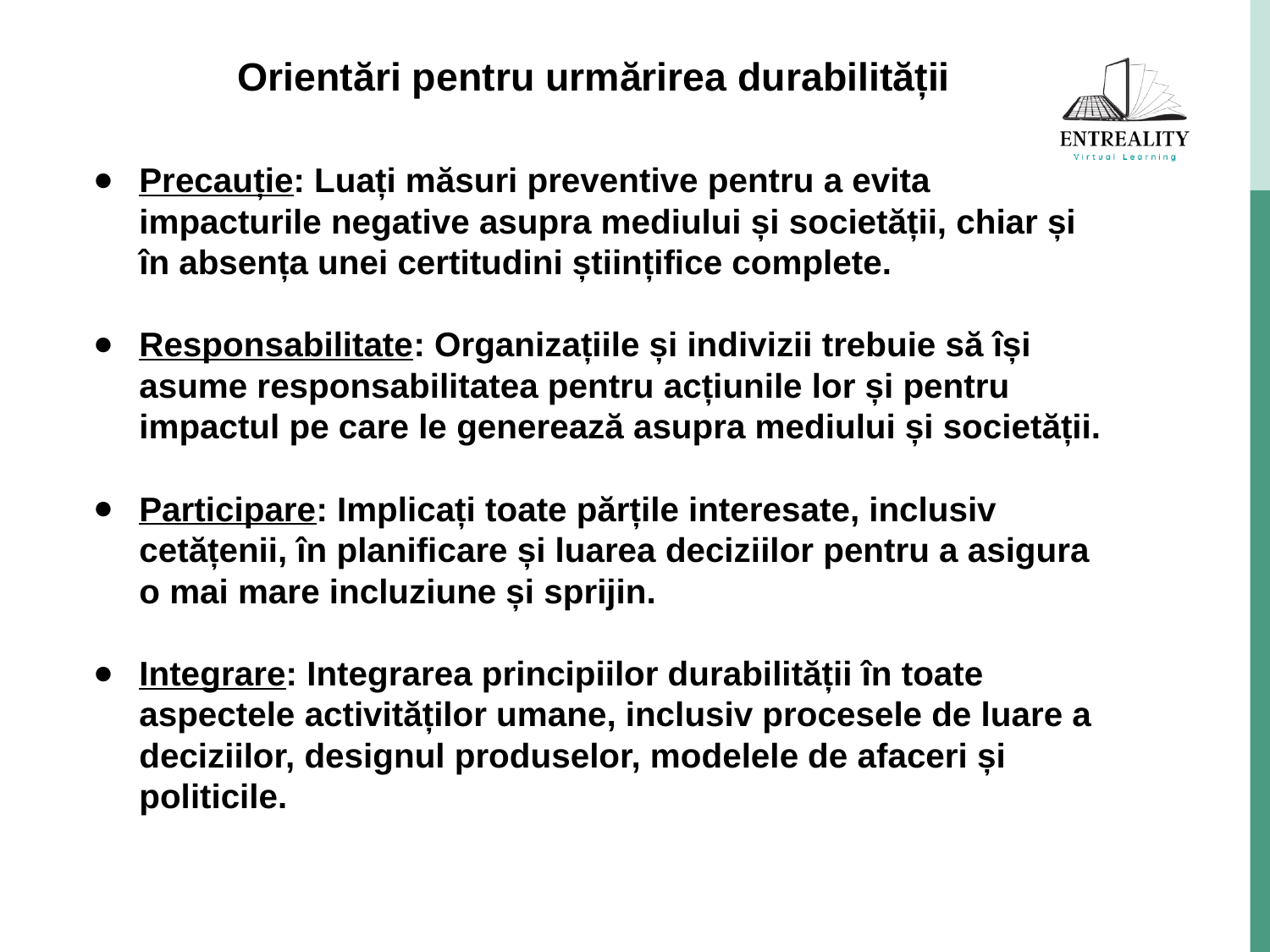

Orientări pentru urmărirea durabilității

Precauție: Luați măsuri preventive pentru a evita impacturile negative asupra mediului și societății, chiar și în absența unei certitudini științifice complete.
Responsabilitate: Organizațiile și indivizii trebuie să își asume responsabilitatea pentru acțiunile lor și pentru impactul pe care le generează asupra mediului și societății.
Participare: Implicați toate părțile interesate, inclusiv cetățenii, în planificare și luarea deciziilor pentru a asigura o mai mare incluziune și sprijin.
Integrare: Integrarea principiilor durabilității în toate aspectele activităților umane, inclusiv procesele de luare a deciziilor, designul produselor, modelele de afaceri și politicile.